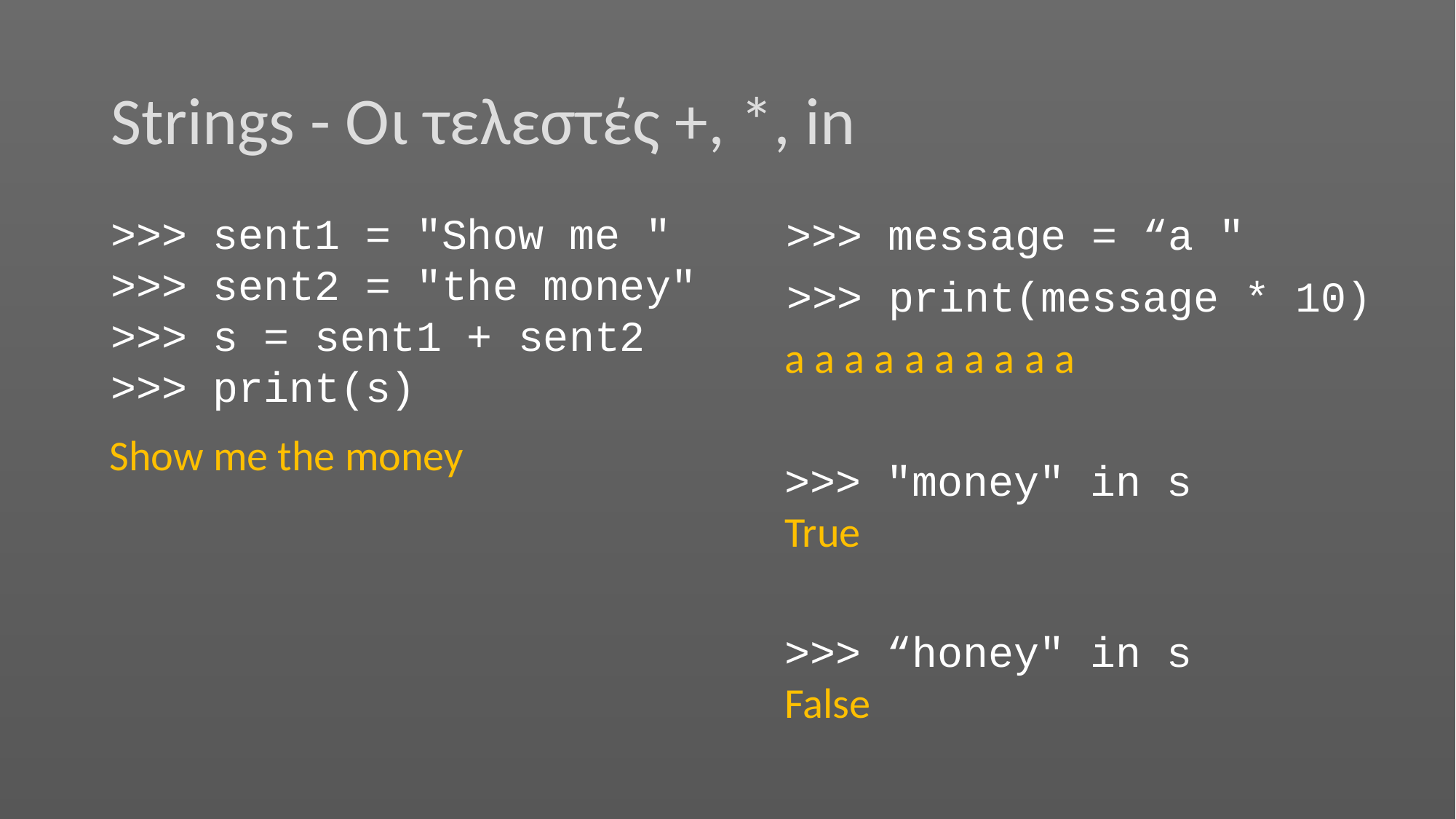

# Strings - Oι τελεστές +, *, in
>>> sent1 = "Show me "
>>> sent2 = "the money"
>>> s = sent1 + sent2
>>> print(s)
>>> message = “a "
>>> print(message * 10)
a a a a a a a a a a
Show me the money
>>> "money" in s
True
>>> “honey" in s
False